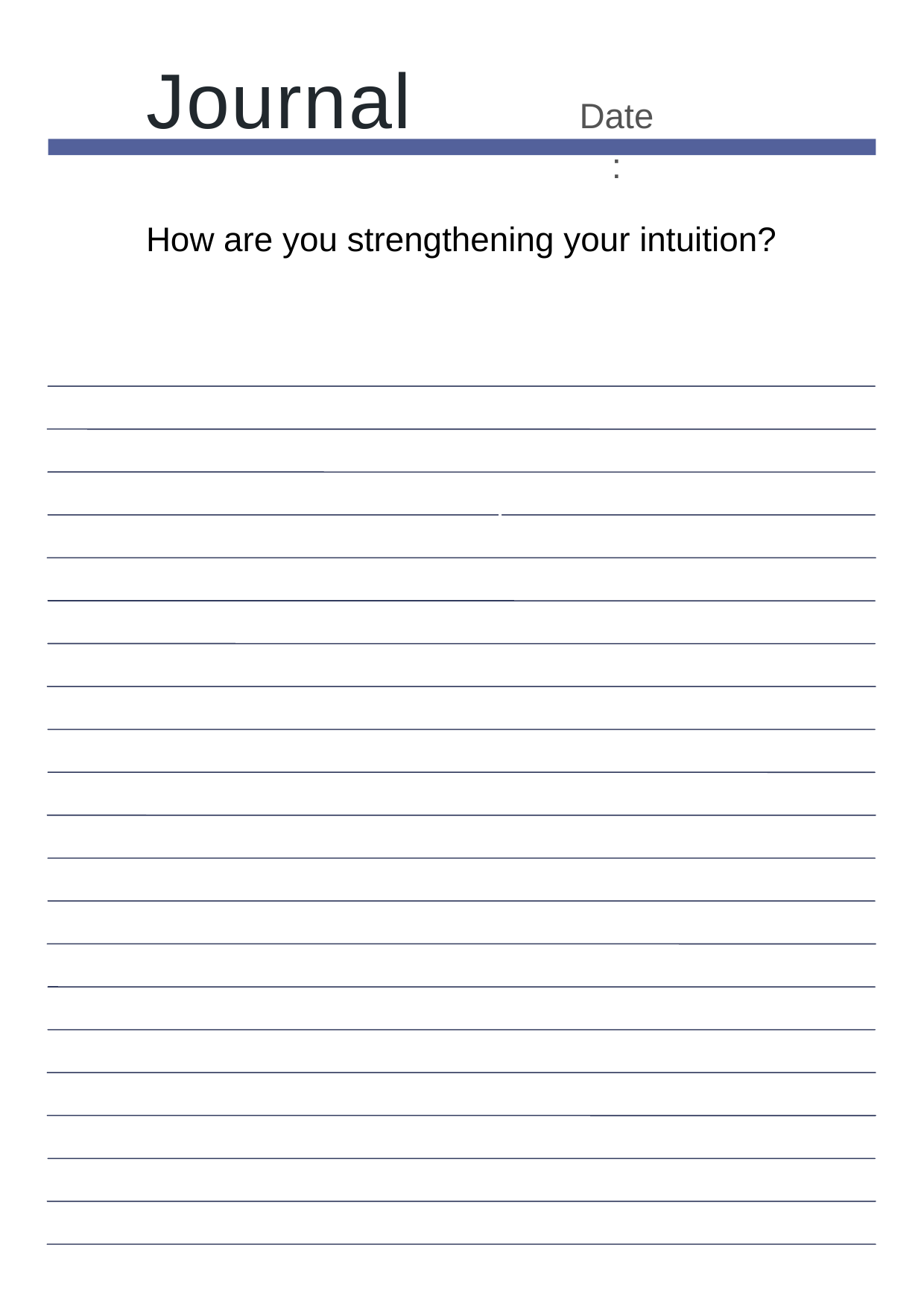

Journal
Date:

How are you strengthening your intuition?

Journal Prompt Here